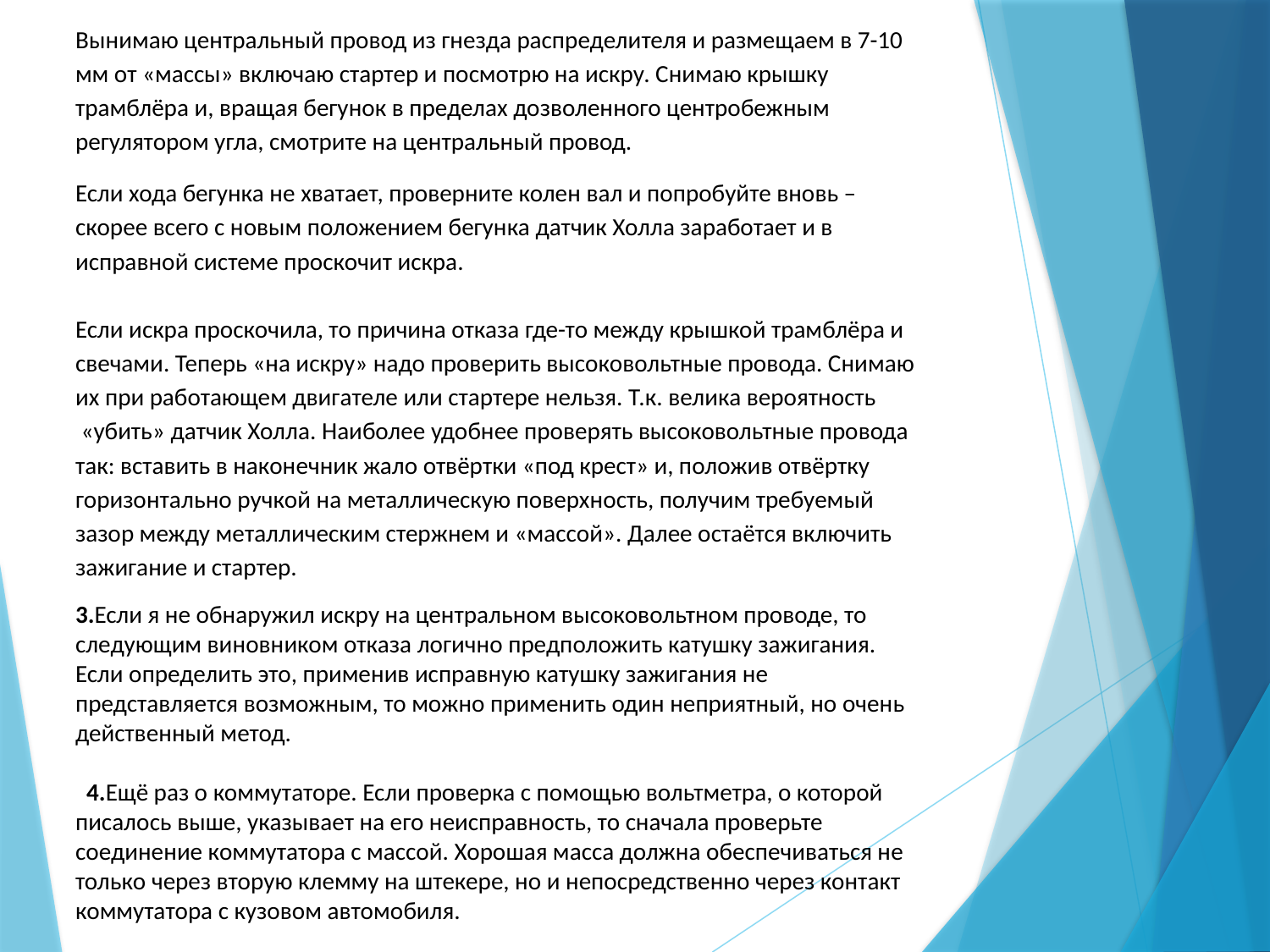

Вынимаю центральный провод из гнезда распределителя и размещаем в 7-10 мм от «массы» включаю стартер и посмотрю на искру. Снимаю крышку трамблёра и, вращая бегунок в пределах дозволенного центробежным регулятором угла, смотрите на центральный провод.
Если хода бегунка не хватает, проверните колен вал и попробуйте вновь – скорее всего с новым положением бегунка датчик Холла заработает и в исправной системе проскочит искра.
Если искра проскочила, то причина отказа где-то между крышкой трамблёра и свечами. Теперь «на искру» надо проверить высоковольтные провода. Снимаю их при работающем двигателе или стартере нельзя. Т.к. велика вероятность
 «убить» датчик Холла. Наиболее удобнее проверять высоковольтные провода так: вставить в наконечник жало отвёртки «под крест» и, положив отвёртку горизонтально ручкой на металлическую поверхность, получим требуемый зазор между металлическим стержнем и «массой». Далее остаётся включить зажигание и стартер.
3.Если я не обнаружил искру на центральном высоковольтном проводе, то следующим виновником отказа логично предположить катушку зажигания. Если определить это, применив исправную катушку зажигания не представляется возможным, то можно применить один неприятный, но очень действенный метод.
  4.Ещё раз о коммутаторе. Если проверка с помощью вольтметра, о которой писалось выше, указывает на его неисправность, то сначала проверьте соединение коммутатора с массой. Хорошая масса должна обеспечиваться не только через вторую клемму на штекере, но и непосредственно через контакт коммутатора с кузовом автомобиля.